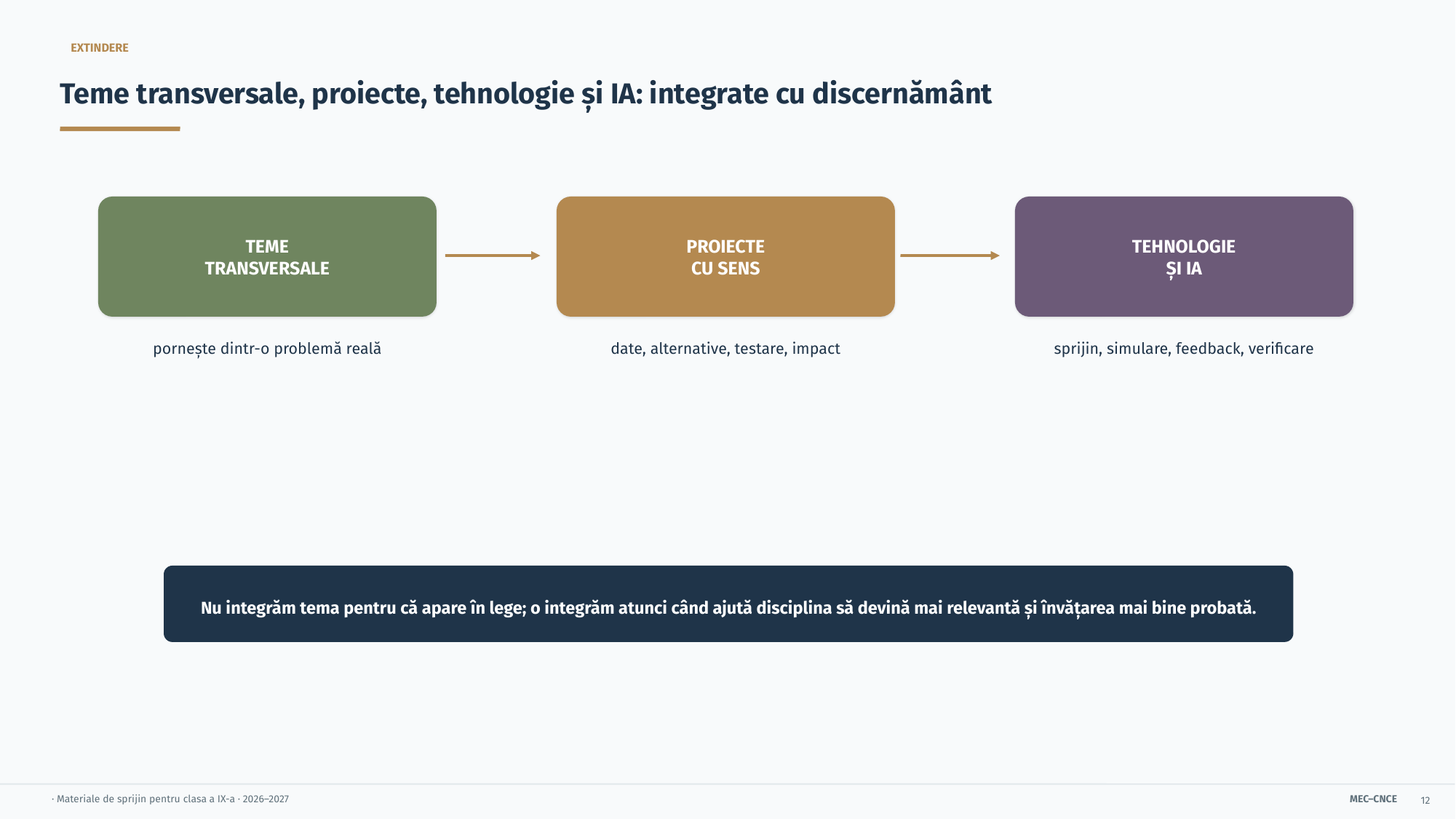

EXTINDERE
Teme transversale, proiecte, tehnologie și IA: integrate cu discernământ

TEME
TRANSVERSALE
PROIECTE
CU SENS
TEHNOLOGIE
ȘI IA

pornește dintr-o problemă reală
date, alternative, testare, impact
sprijin, simulare, feedback, verificare

Nu integrăm tema pentru că apare în lege; o integrăm atunci când ajută disciplina să devină mai relevantă și învățarea mai bine probată.
12